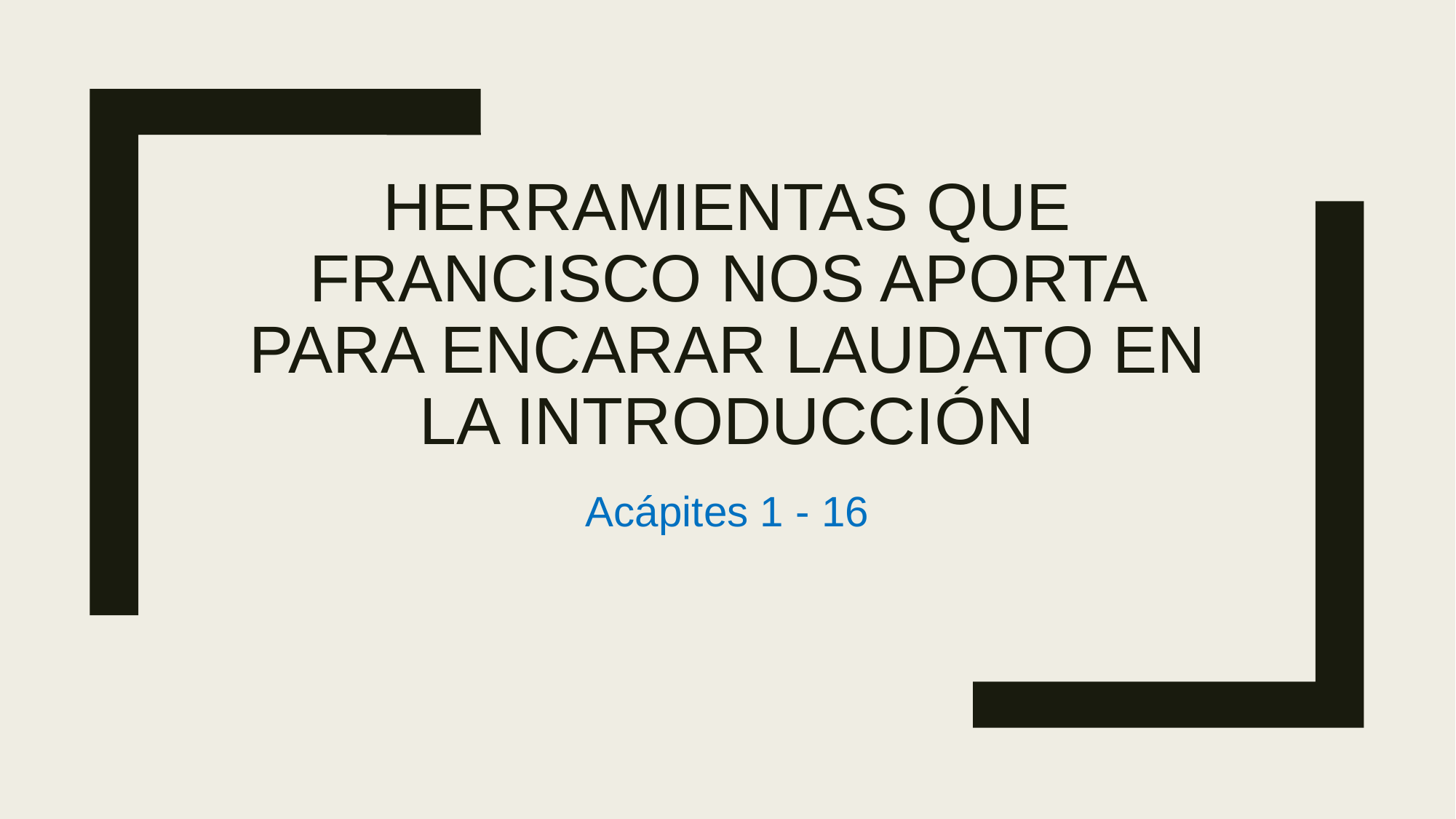

# Herramientas que francisco nos aporta para encarar laudato en la introducción
Acápites 1 - 16